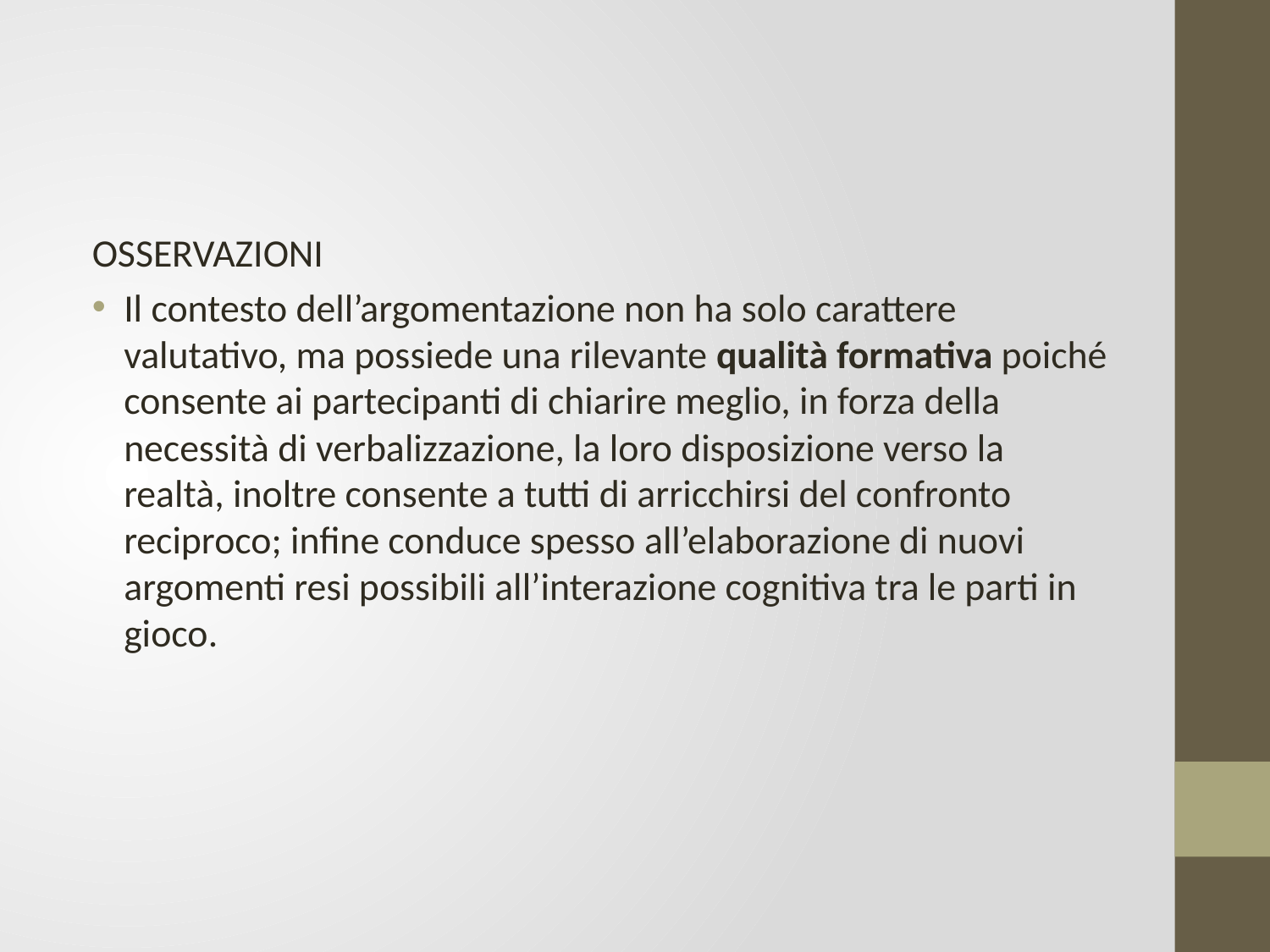

#
OSSERVAZIONI
Il contesto dell’argomentazione non ha solo carattere valutativo, ma possiede una rilevante qualità formativa poiché consente ai partecipanti di chiarire meglio, in forza della necessità di verbalizzazione, la loro disposizione verso la realtà, inoltre consente a tutti di arricchirsi del confronto reciproco; infine conduce spesso all’elaborazione di nuovi argomenti resi possibili all’interazione cognitiva tra le parti in gioco.